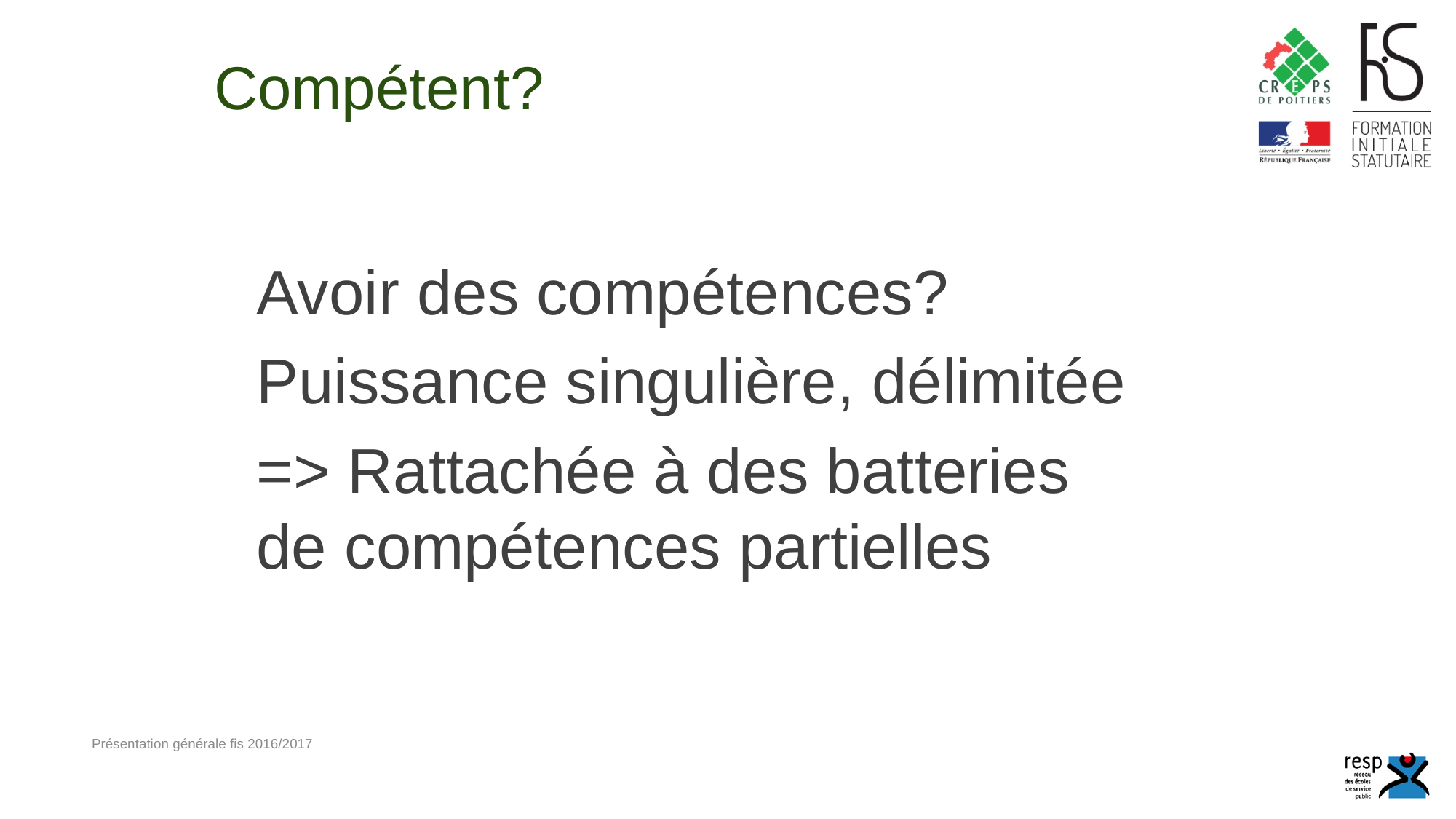

# Compétent?
Avoir des compétences?
Puissance singulière, délimitée
=> Rattachée à des batteries de compétences partielles

Présentation générale fis 2016/2017